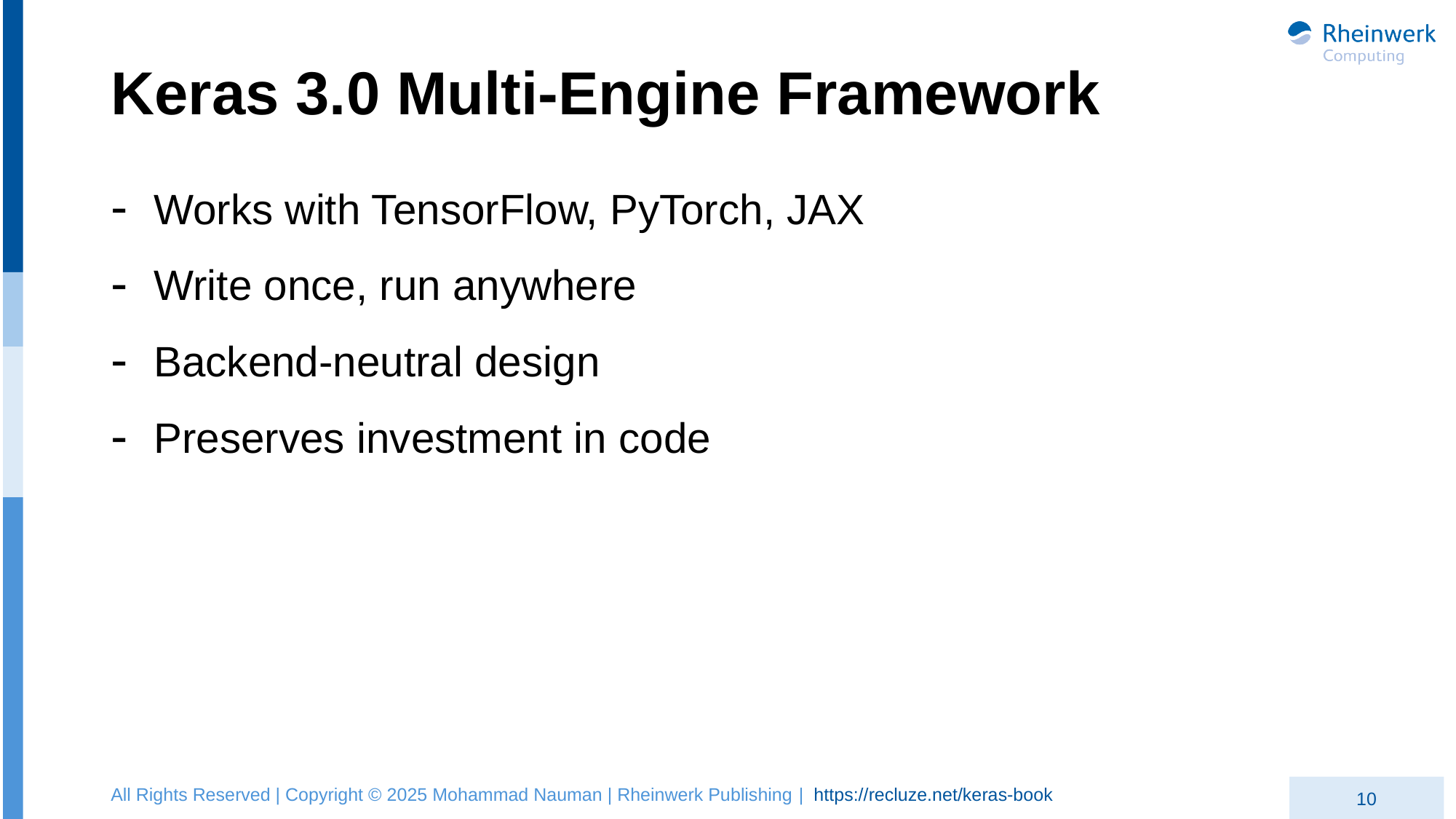

# Keras 3.0 Multi-Engine Framework
Works with TensorFlow, PyTorch, JAX
Write once, run anywhere
Backend-neutral design
Preserves investment in code